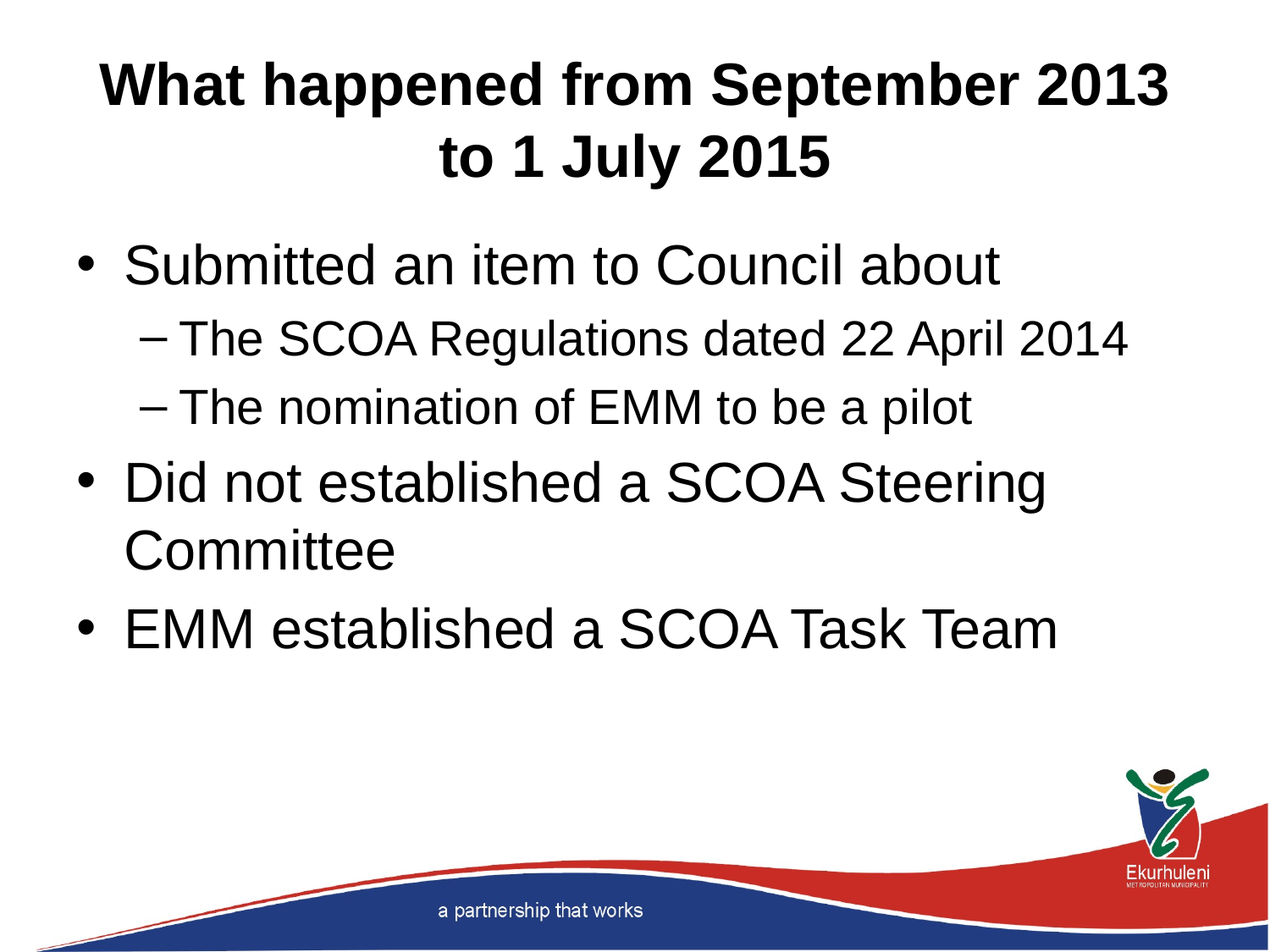

# What happened from September 2013 to 1 July 2015
Submitted an item to Council about
The SCOA Regulations dated 22 April 2014
The nomination of EMM to be a pilot
Did not established a SCOA Steering Committee
EMM established a SCOA Task Team